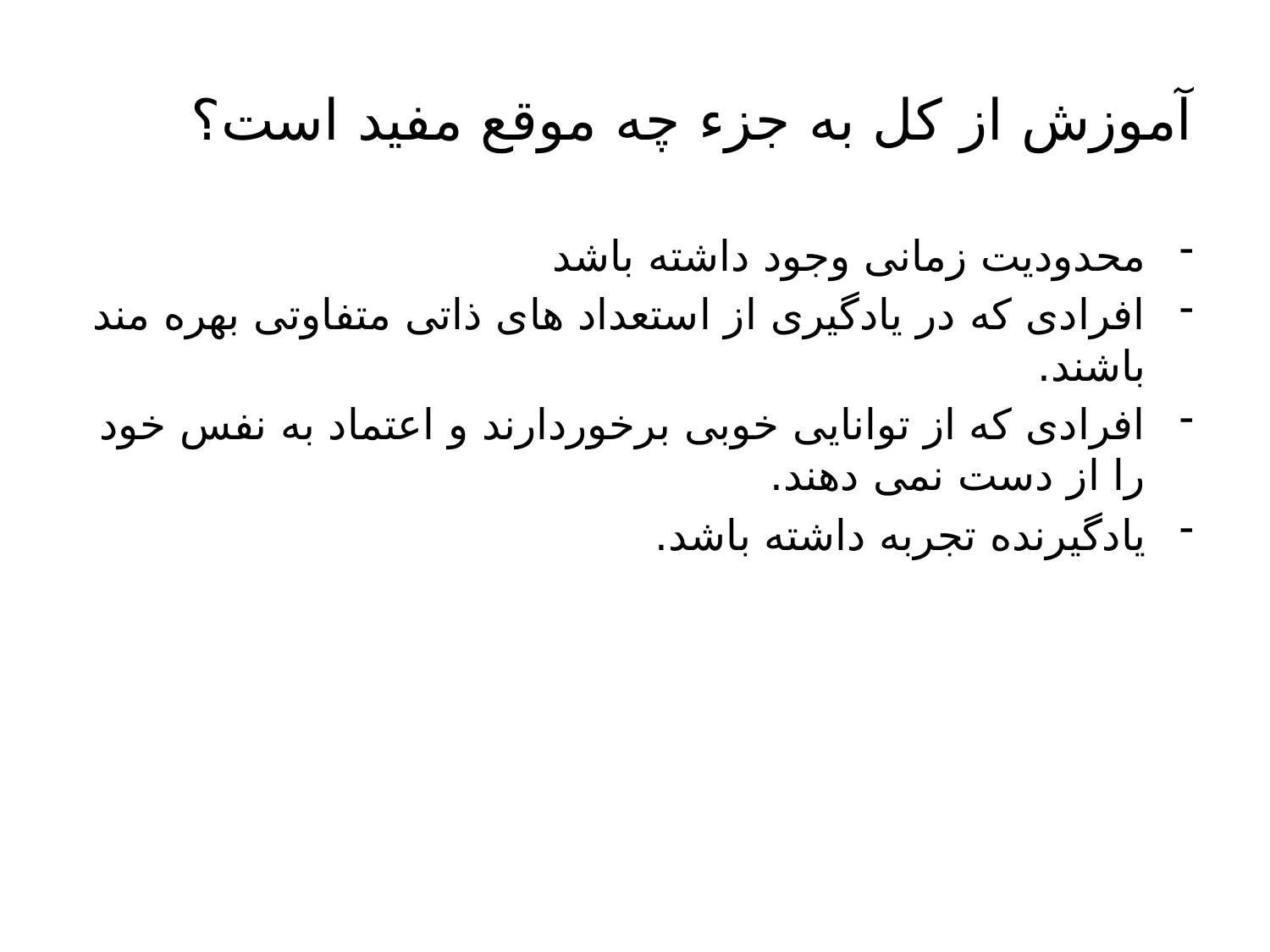

# آموزش از کل به جزء چه موقع مفید است؟
محدودیت زمانی وجود داشته باشد
افرادی که در یادگیری از استعداد های ذاتی متفاوتی بهره مند باشند.
افرادی که از توانایی خوبی برخوردارند و اعتماد به نفس خود را از دست نمی دهند.
یادگیرنده تجربه داشته باشد.